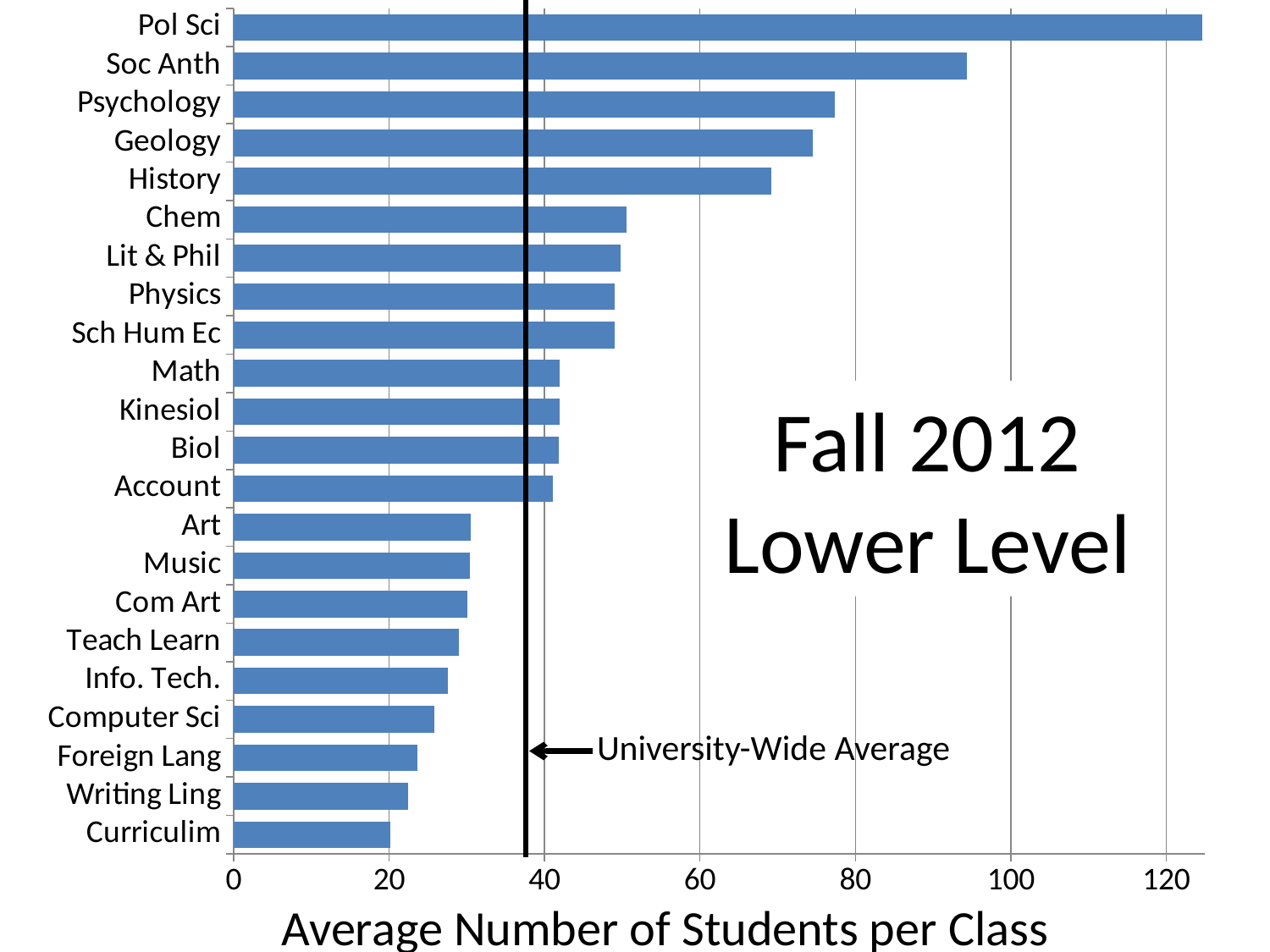

### Chart

| Category | Series 1 |
|---|---|
| Curriculim | 20.19 |
| Writing Ling | 22.47 |
| Foreign Lang | 23.67 |
| Computer Sci | 25.82 |
| Info. Tech. | 27.57 |
| Teach Learn | 29.0 |
| Com Art | 30.05 |
| Music | 30.43 |
| Art | 30.55 |
| Account | 41.120000000000005 |
| Biol | 41.849999999999994 |
| Kinesiol | 41.89 |
| Math | 41.949999999999996 |
| Sch Hum Ec | 49.04 |
| Physics | 49.06 |
| Lit & Phil | 49.760000000000005 |
| Chem | 50.58 |
| History | 69.17999999999999 |
| Geology | 74.55 |
| Psychology | 77.33 |
| Soc Anth | 94.35 |
| Pol Sci | 124.6 |
Fall 2012
Lower Level
University-Wide Average
Average Number of Students per Class